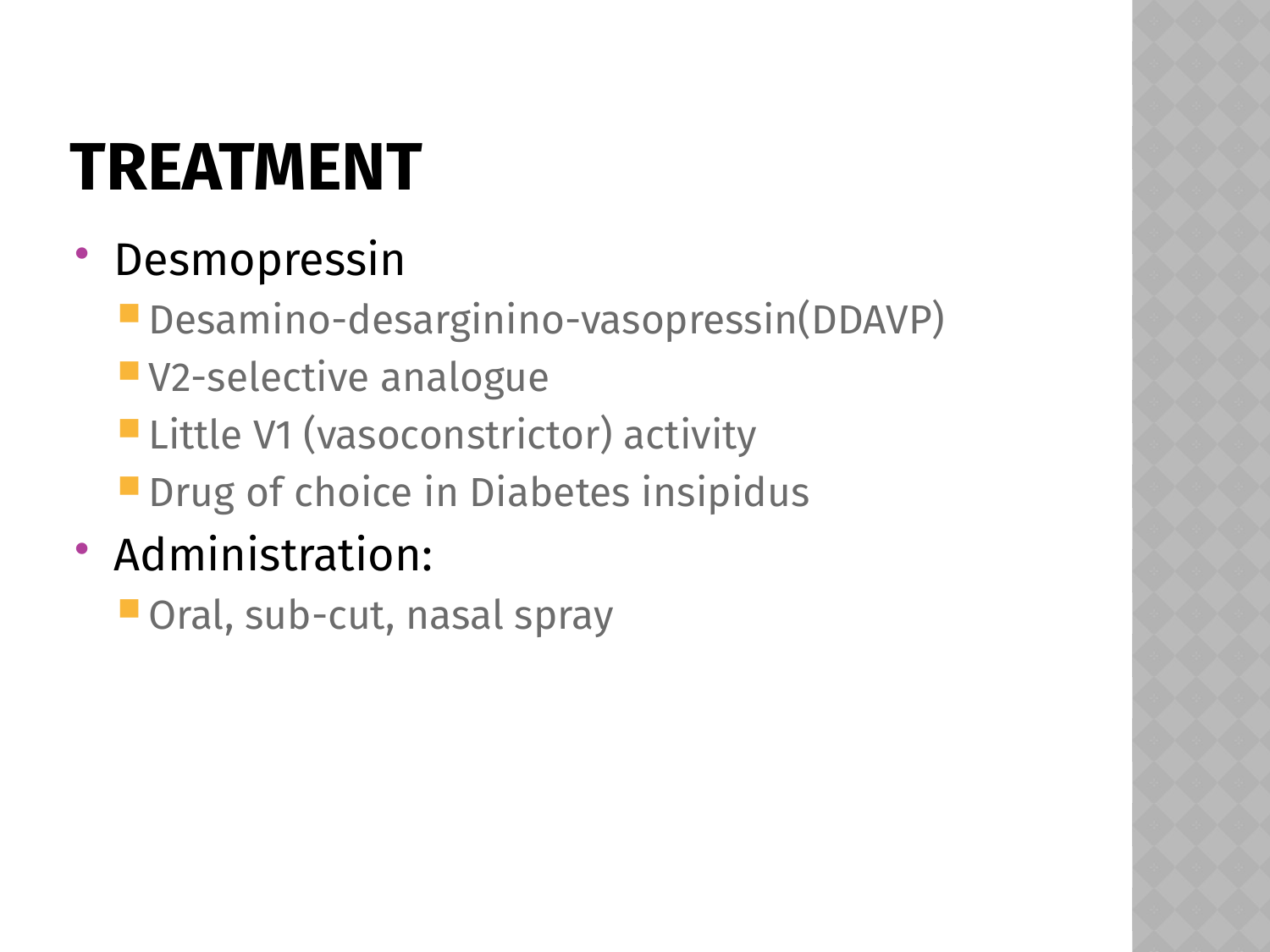

# Treatment
Desmopressin
Desamino-desarginino-vasopressin(DDAVP)
V2-selective analogue
Little V1 (vasoconstrictor) activity
Drug of choice in Diabetes insipidus
Administration:
Oral, sub-cut, nasal spray